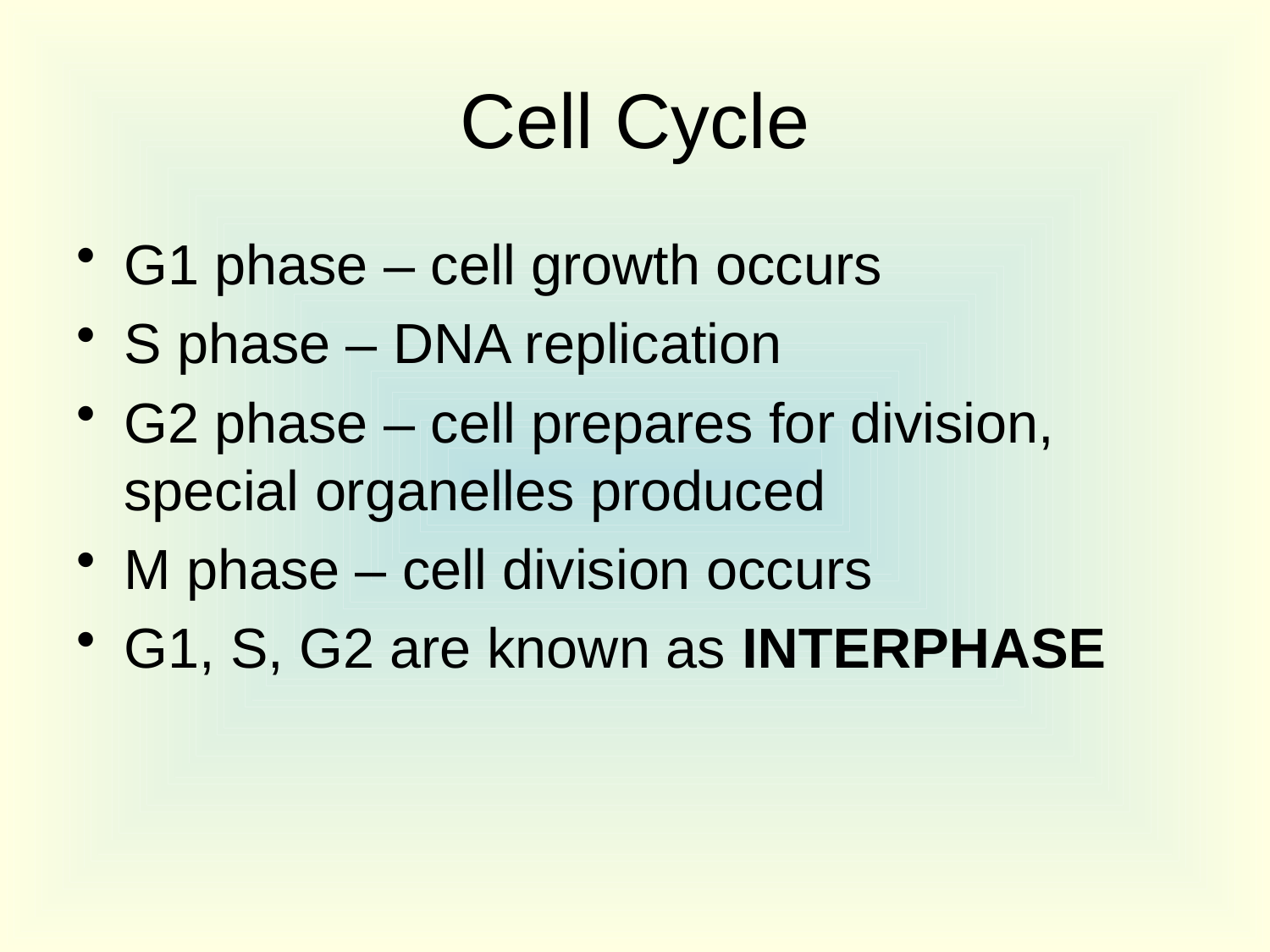

# Cell Cycle
G1 phase – cell growth occurs
S phase – DNA replication
G2 phase – cell prepares for division, special organelles produced
M phase – cell division occurs
G1, S, G2 are known as INTERPHASE